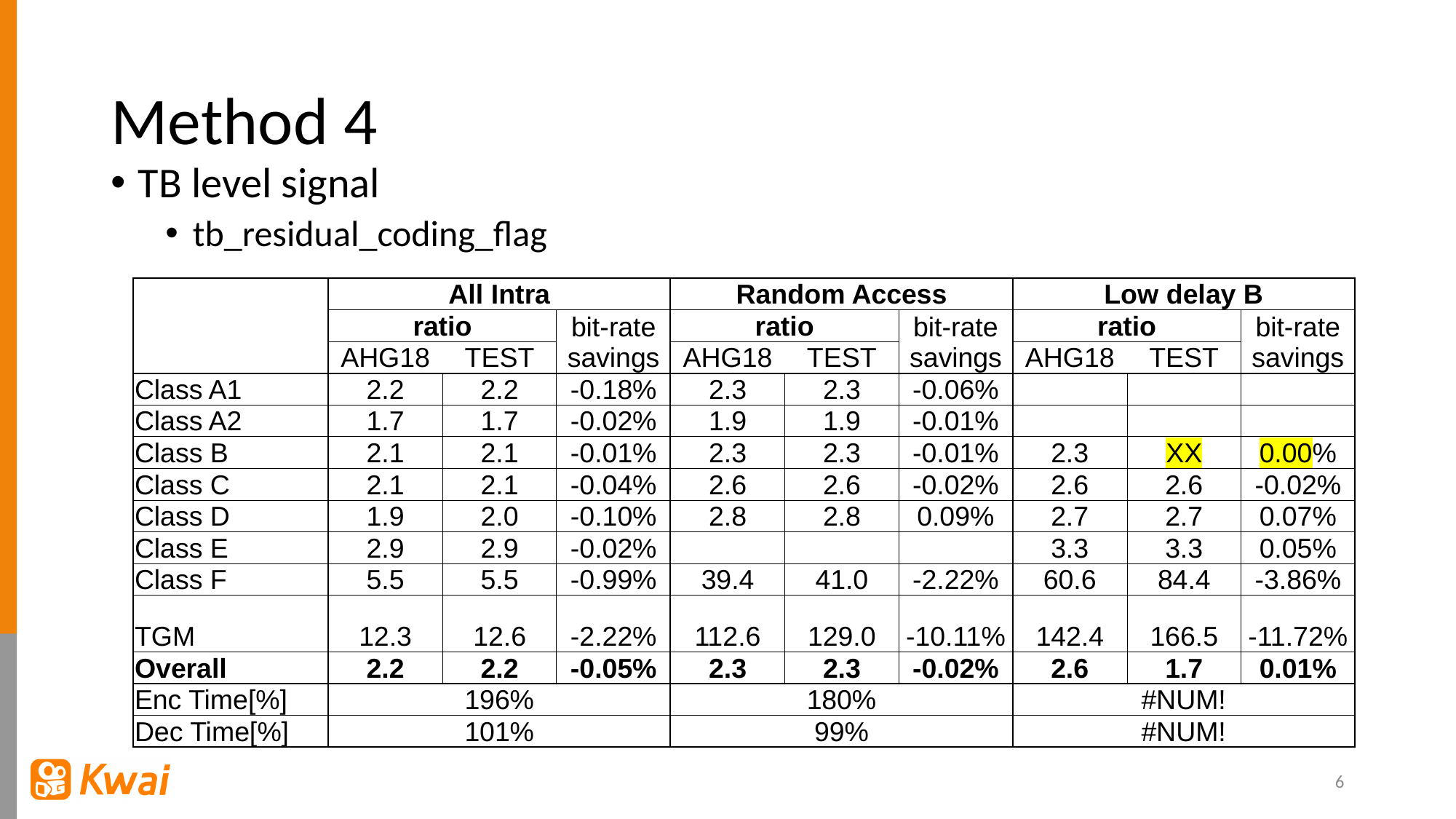

# Method 4
TB level signal
tb_residual_coding_flag

|  | All Intra |  |  | Random Access |  |  | Low delay B |  |  |
| --- | --- | --- | --- | --- | --- | --- | --- | --- | --- |
|  | ratio |  | bit-rate savings | ratio |  | bit-rate savings | ratio |  | bit-rate savings |
|  | AHG18 | TEST |  | AHG18 | TEST |  | AHG18 | TEST |  |
| Class A1 | 2.2 | 2.2 | -0.18% | 2.3 | 2.3 | -0.06% |  |  |  |
| Class A2 | 1.7 | 1.7 | -0.02% | 1.9 | 1.9 | -0.01% |  |  |  |
| Class B | 2.1 | 2.1 | -0.01% | 2.3 | 2.3 | -0.01% | 2.3 | XX | 0.00% |
| Class C | 2.1 | 2.1 | -0.04% | 2.6 | 2.6 | -0.02% | 2.6 | 2.6 | -0.02% |
| Class D | 1.9 | 2.0 | -0.10% | 2.8 | 2.8 | 0.09% | 2.7 | 2.7 | 0.07% |
| Class E | 2.9 | 2.9 | -0.02% |  |  |  | 3.3 | 3.3 | 0.05% |
| Class F | 5.5 | 5.5 | -0.99% | 39.4 | 41.0 | -2.22% | 60.6 | 84.4 | -3.86% |
| TGM | 12.3 | 12.6 | -2.22% | 112.6 | 129.0 | -10.11% | 142.4 | 166.5 | -11.72% |
| Overall | 2.2 | 2.2 | -0.05% | 2.3 | 2.3 | -0.02% | 2.6 | 1.7 | 0.01% |
| Enc Time[%] | 196% |  |  | 180% |  |  | #NUM! |  |  |
| Dec Time[%] | 101% |  |  | 99% |  |  | #NUM! |  |  |
6